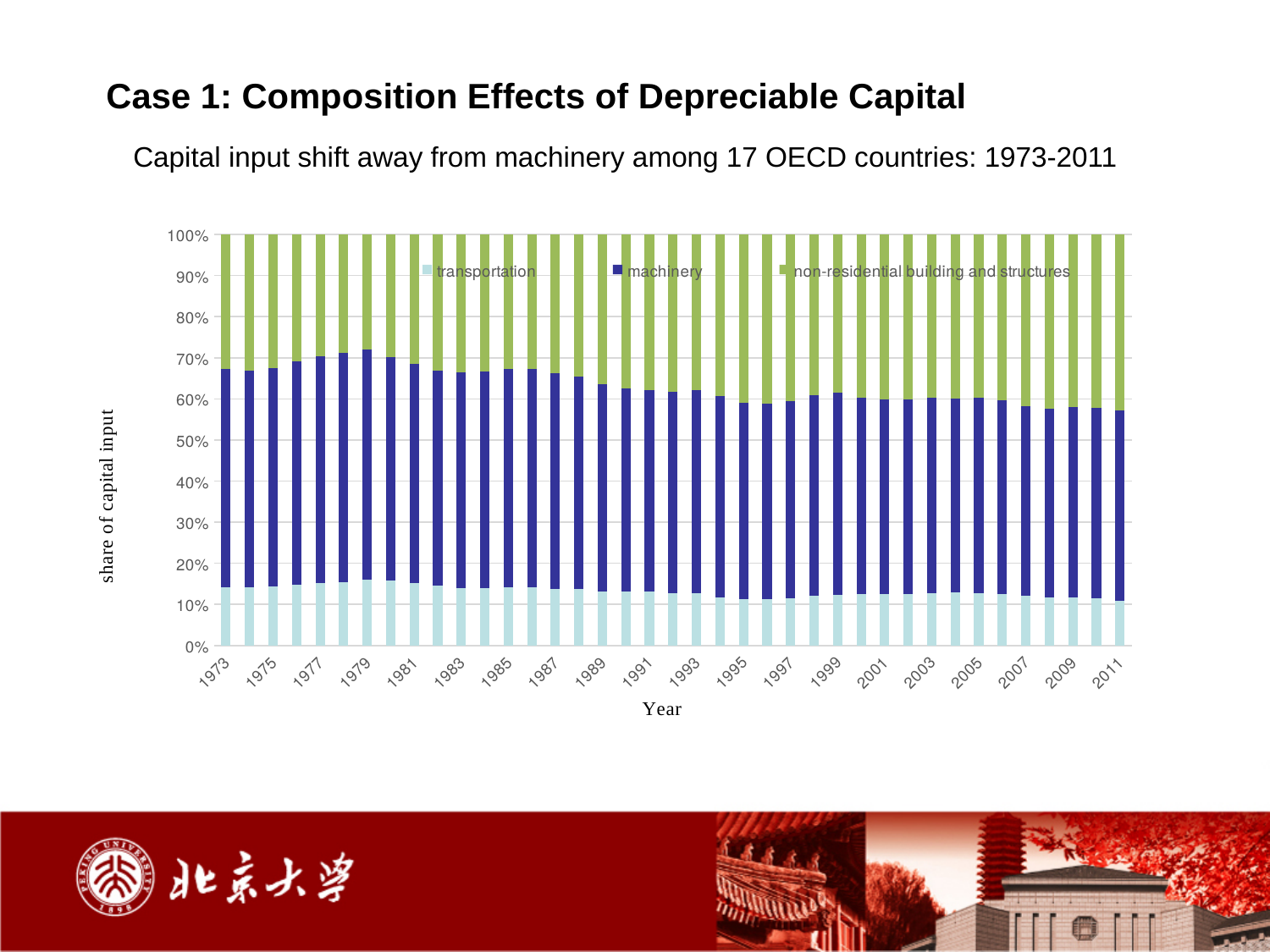

Case 1: Composition Effects of Depreciable Capital
Capital input shift away from machinery among 17 OECD countries: 1973-2011

### Chart

| Category | transportation | machinery | non-residential building and structures |
|---|---|---|---|
| 1973 | 0.140592793723438 | 0.531342762097165 | 0.328064444179397 |
| 1974 | 0.14111845611135 | 0.52757203239859 | 0.331309511490061 |
| 1975 | 0.143384994626346 | 0.532400065200427 | 0.324214940173227 |
| 1976 | 0.147903297347167 | 0.544404648416676 | 0.307692054236157 |
| 1977 | 0.151155218702752 | 0.552877814582374 | 0.295966966714874 |
| 1978 | 0.154970336484493 | 0.557850606458753 | 0.287179057056754 |
| 1979 | 0.159323918210904 | 0.560009516514609 | 0.280666565274487 |
| 1980 | 0.159004880178357 | 0.543509085426235 | 0.297486034395408 |
| 1981 | 0.152362118858976 | 0.532178512074872 | 0.315459369066152 |
| 1982 | 0.145232912764457 | 0.523527465961688 | 0.331239621273855 |
| 1983 | 0.139247480619206 | 0.525439226029178 | 0.335313293351616 |
| 1984 | 0.139137521974079 | 0.526732351738159 | 0.334130126287763 |
| 1985 | 0.140811142310046 | 0.532719223658693 | 0.326469634031262 |
| 1986 | 0.140888947562267 | 0.531504053644921 | 0.327606998792812 |
| 1987 | 0.137154434381795 | 0.525802087081211 | 0.337043478536993 |
| 1988 | 0.136515751712625 | 0.518754536751466 | 0.344729711535909 |
| 1989 | 0.130897634603077 | 0.505547389960358 | 0.363554975436565 |
| 1990 | 0.130709568167171 | 0.494282915043968 | 0.375007516788861 |
| 1991 | 0.130895733582362 | 0.489864962899473 | 0.379239303518165 |
| 1992 | 0.127437609816357 | 0.489832250395224 | 0.382730139788419 |
| 1993 | 0.126465354759586 | 0.4952194625961 | 0.378315182644314 |
| 1994 | 0.116388416863424 | 0.49060423143253 | 0.393007351704046 |
| 1995 | 0.113323051199153 | 0.477903249147938 | 0.408773699652908 |
| 1996 | 0.11273776923645 | 0.47653637946093 | 0.41072585130262 |
| 1997 | 0.114949055313418 | 0.479013302434957 | 0.406037642251625 |
| 1998 | 0.120208703508306 | 0.488341908274145 | 0.391449388217549 |
| 1999 | 0.123666109940876 | 0.490491078242195 | 0.385842811816929 |
| 2000 | 0.124164749939695 | 0.477687449971094 | 0.398147800089211 |
| 2001 | 0.12545994527619 | 0.473381333941096 | 0.401158720782714 |
| 2002 | 0.125938326004514 | 0.472308322897028 | 0.401753351098459 |
| 2003 | 0.128183640934429 | 0.474480455726008 | 0.397335903339562 |
| 2004 | 0.128815927590773 | 0.471015160281996 | 0.400168912127231 |
| 2005 | 0.126611762862772 | 0.476601941258266 | 0.396786295878962 |
| 2006 | 0.125601552350694 | 0.471205969595337 | 0.403192478053969 |
| 2007 | 0.121133691622014 | 0.461617125187006 | 0.417249183190979 |
| 2008 | 0.117378244342737 | 0.459524282029754 | 0.423097473627509 |
| 2009 | 0.116712296829742 | 0.463298452567641 | 0.419989250602617 |
| 2010 | 0.113920933181289 | 0.46423086736768 | 0.421848199451031 |
| 2011 | 0.108793454090896 | 0.463040988449214 | 0.42816555745989 |